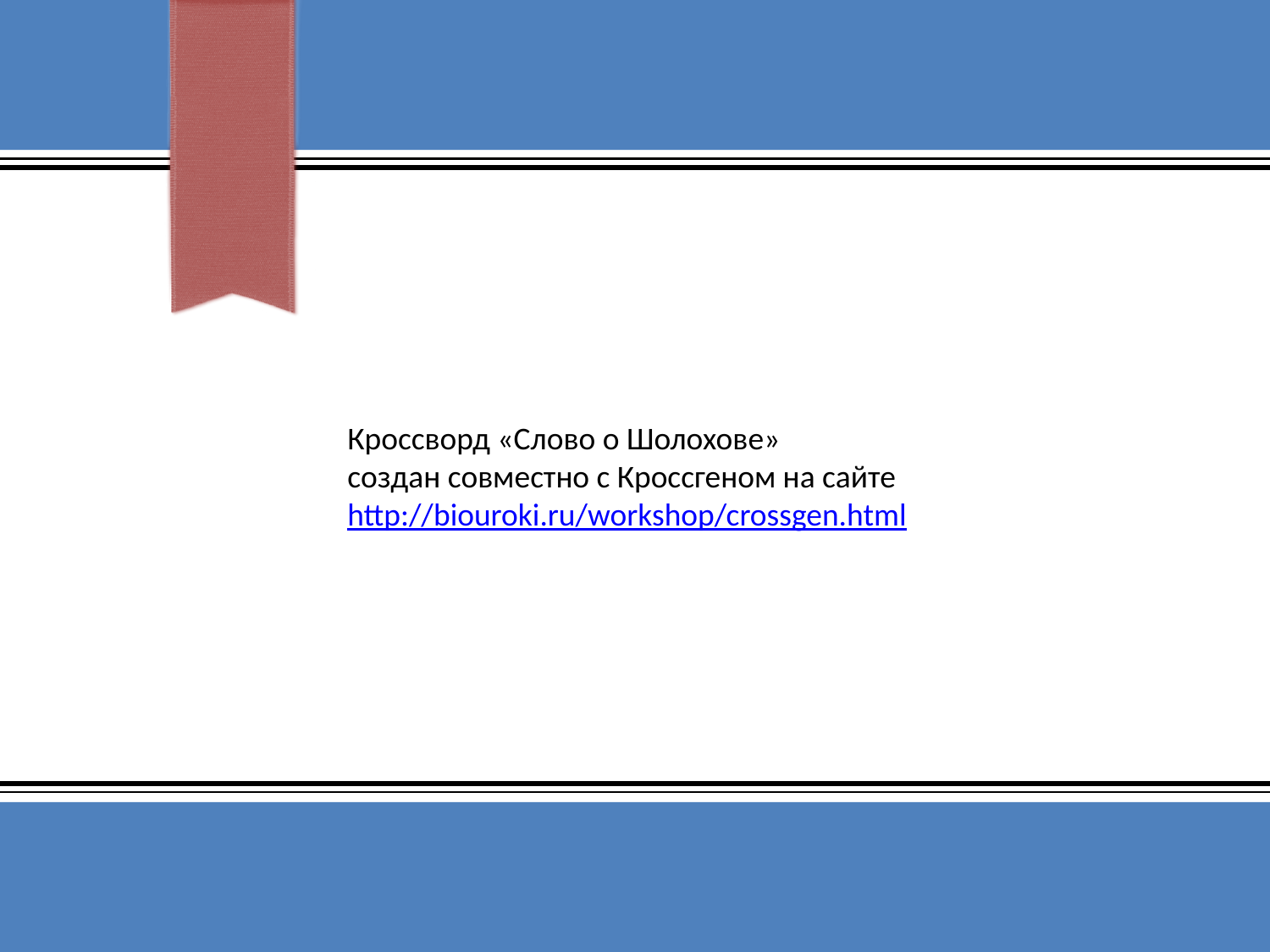

Кроссворд «Слово о Шолохове»
создан cовместно с Кроссгеном на сайте http://biouroki.ru/workshop/crossgen.html